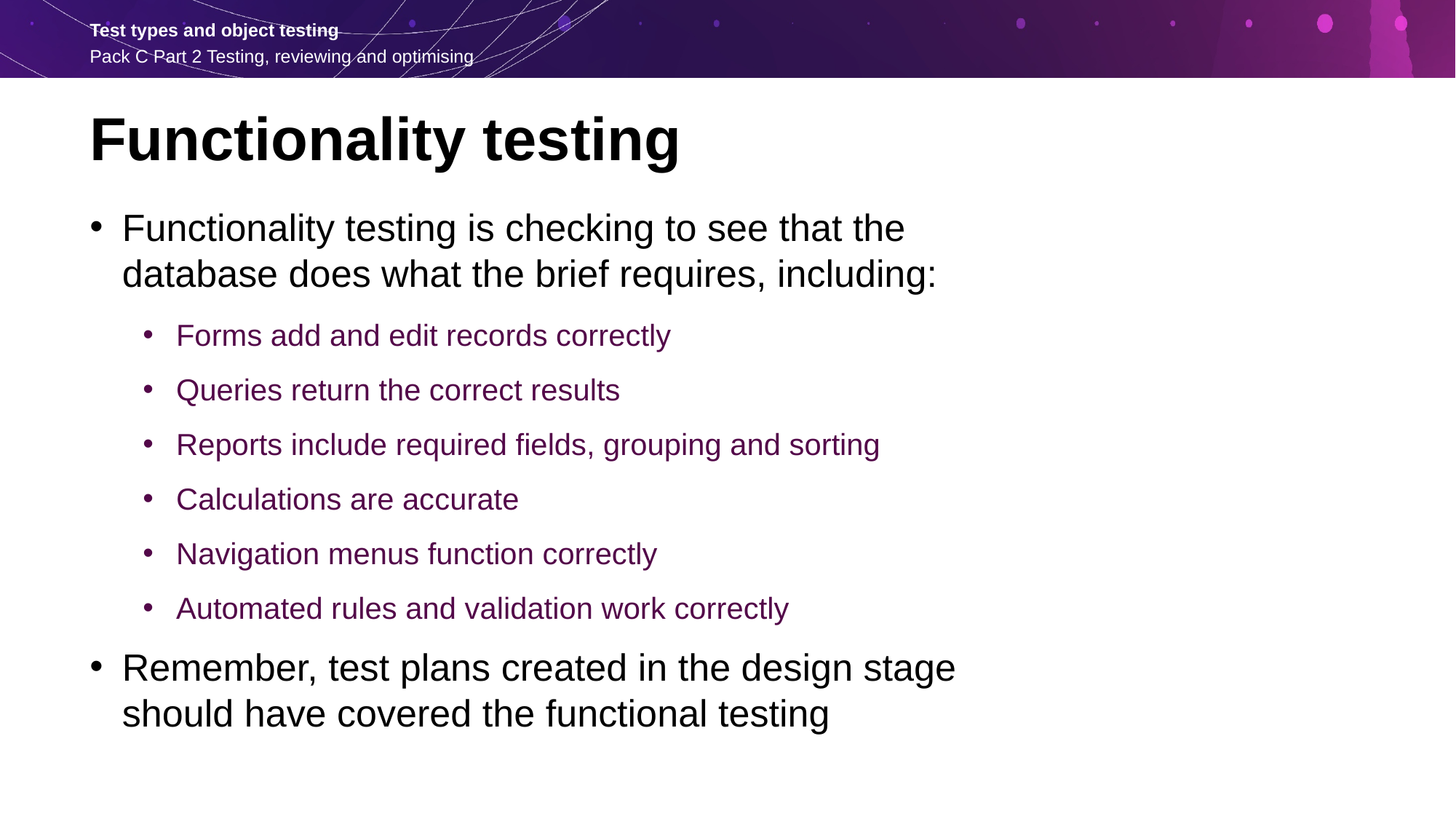

Functionality testing
Functionality testing is checking to see that the database does what the brief requires, including:
Forms add and edit records correctly
Queries return the correct results
Reports include required fields, grouping and sorting
Calculations are accurate
Navigation menus function correctly
Automated rules and validation work correctly
Remember, test plans created in the design stage should have covered the functional testing